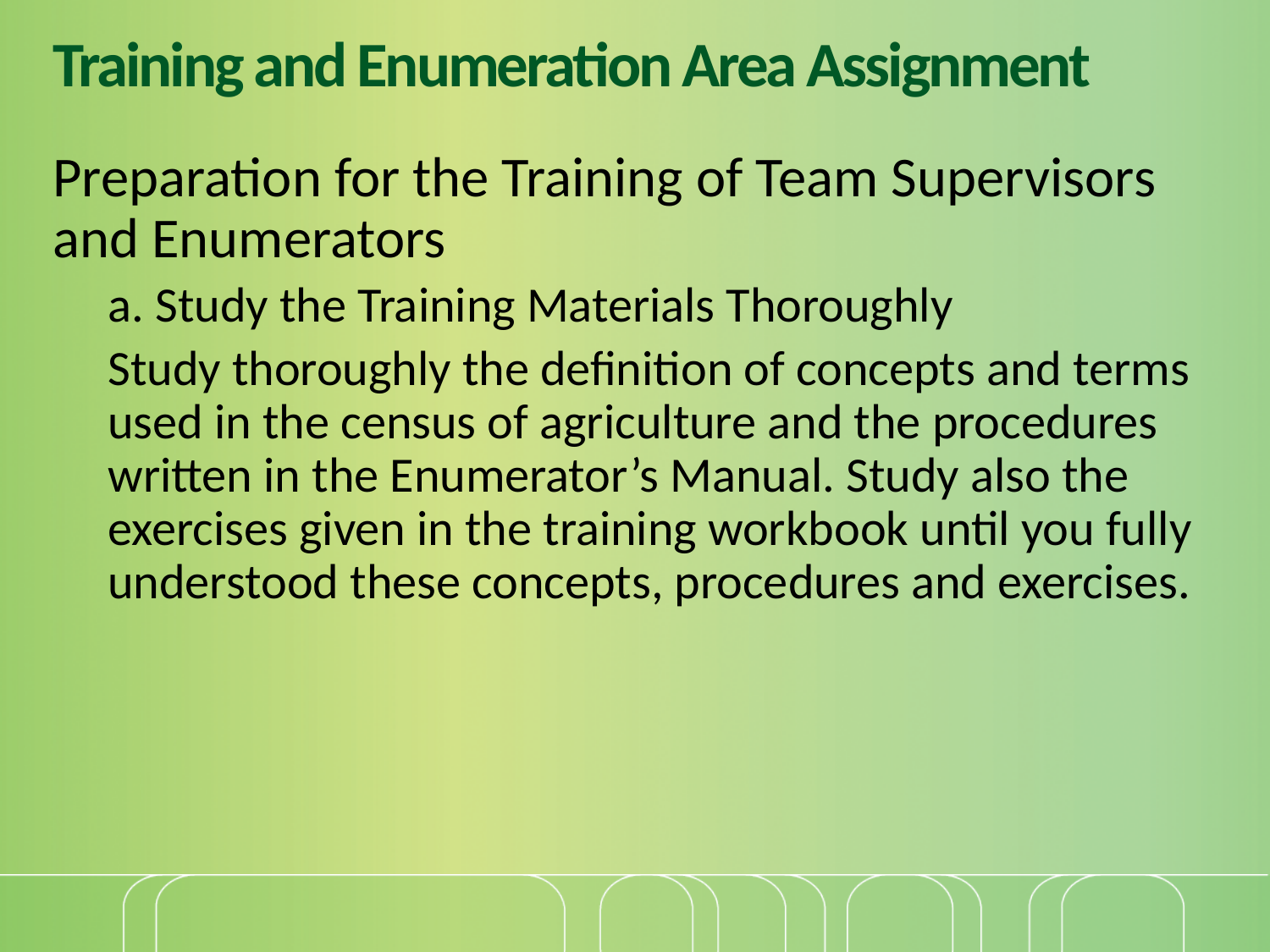

# Training and Enumeration Area Assignment
Preparation for the Training of Team Supervisors and Enumerators
a. Study the Training Materials Thoroughly
Study thoroughly the definition of concepts and terms used in the census of agriculture and the procedures written in the Enumerator’s Manual. Study also the exercises given in the training workbook until you fully understood these concepts, procedures and exercises.